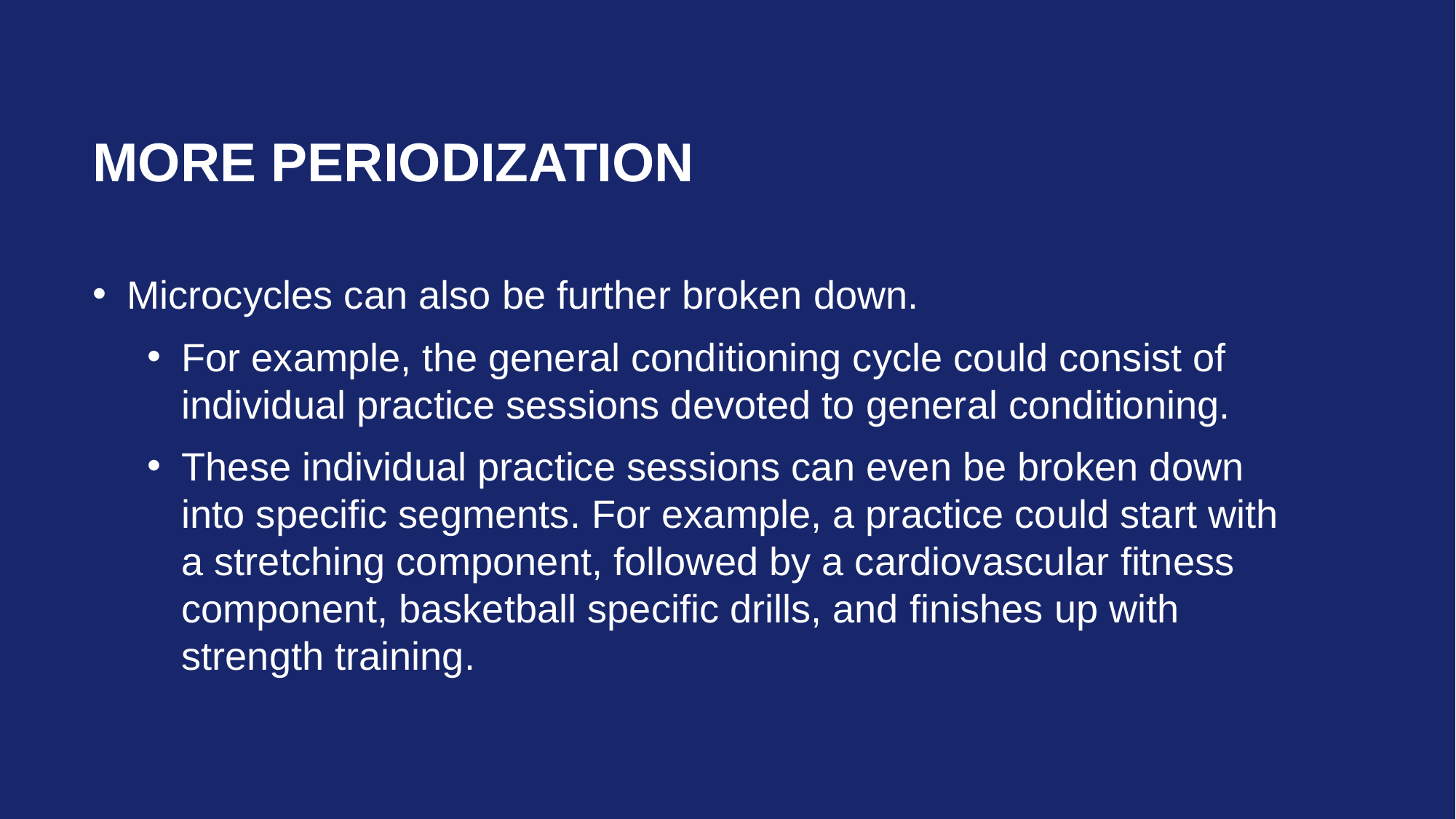

# More Periodization
Microcycles can also be further broken down.
For example, the general conditioning cycle could consist of individual practice sessions devoted to general conditioning.
These individual practice sessions can even be broken down into specific segments. For example, a practice could start with a stretching component, followed by a cardiovascular fitness component, basketball specific drills, and finishes up with strength training.